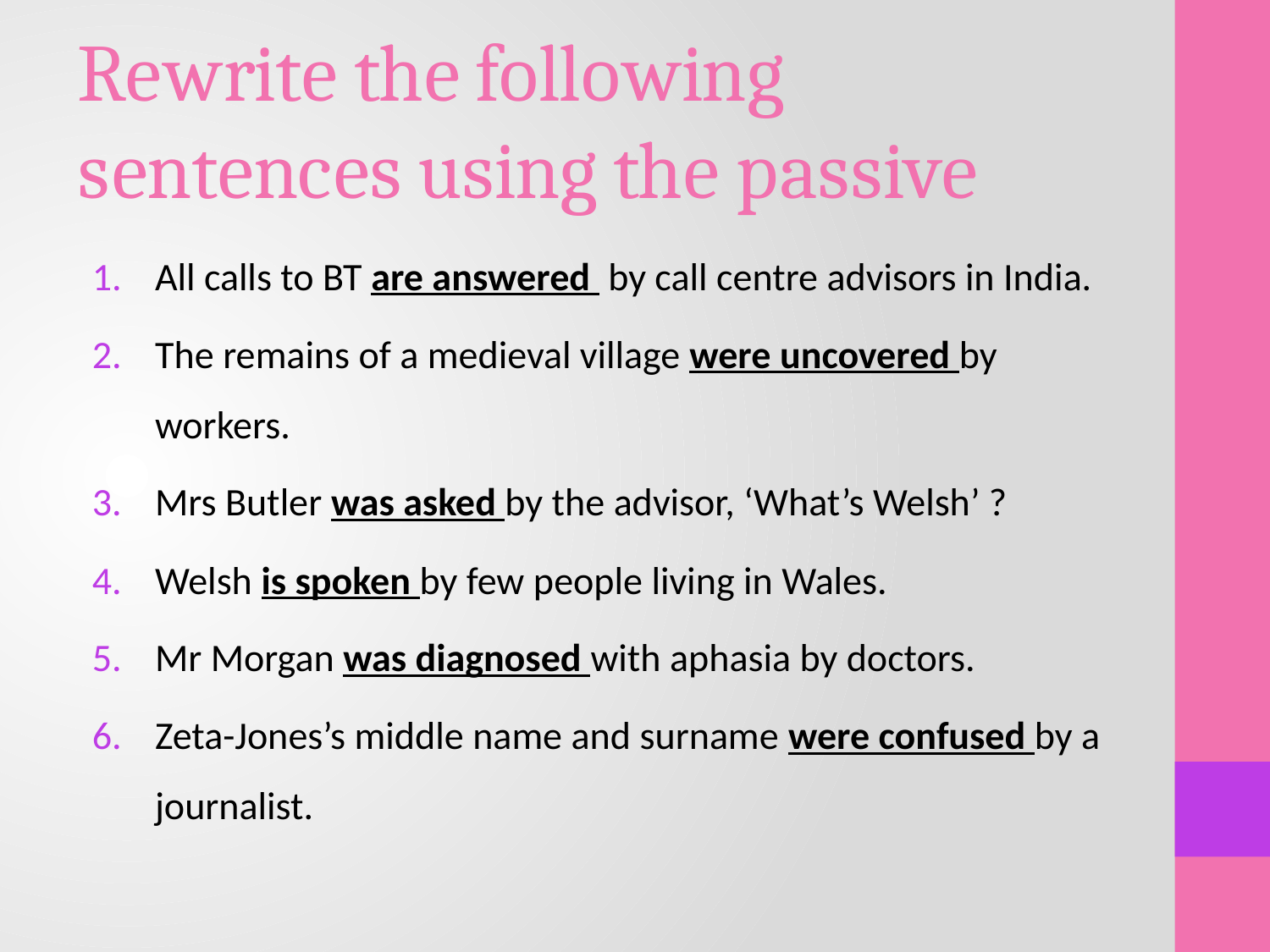

# Rewrite the following sentences using the passive
All calls to BT are answered  by call centre advisors in India.
The remains of a medieval village were uncovered by workers.
Mrs Butler was asked by the advisor, ‘What’s Welsh’ ?
Welsh is spoken by few people living in Wales.
Mr Morgan was diagnosed with aphasia by doctors.
Zeta-Jones’s middle name and surname were confused by a journalist.